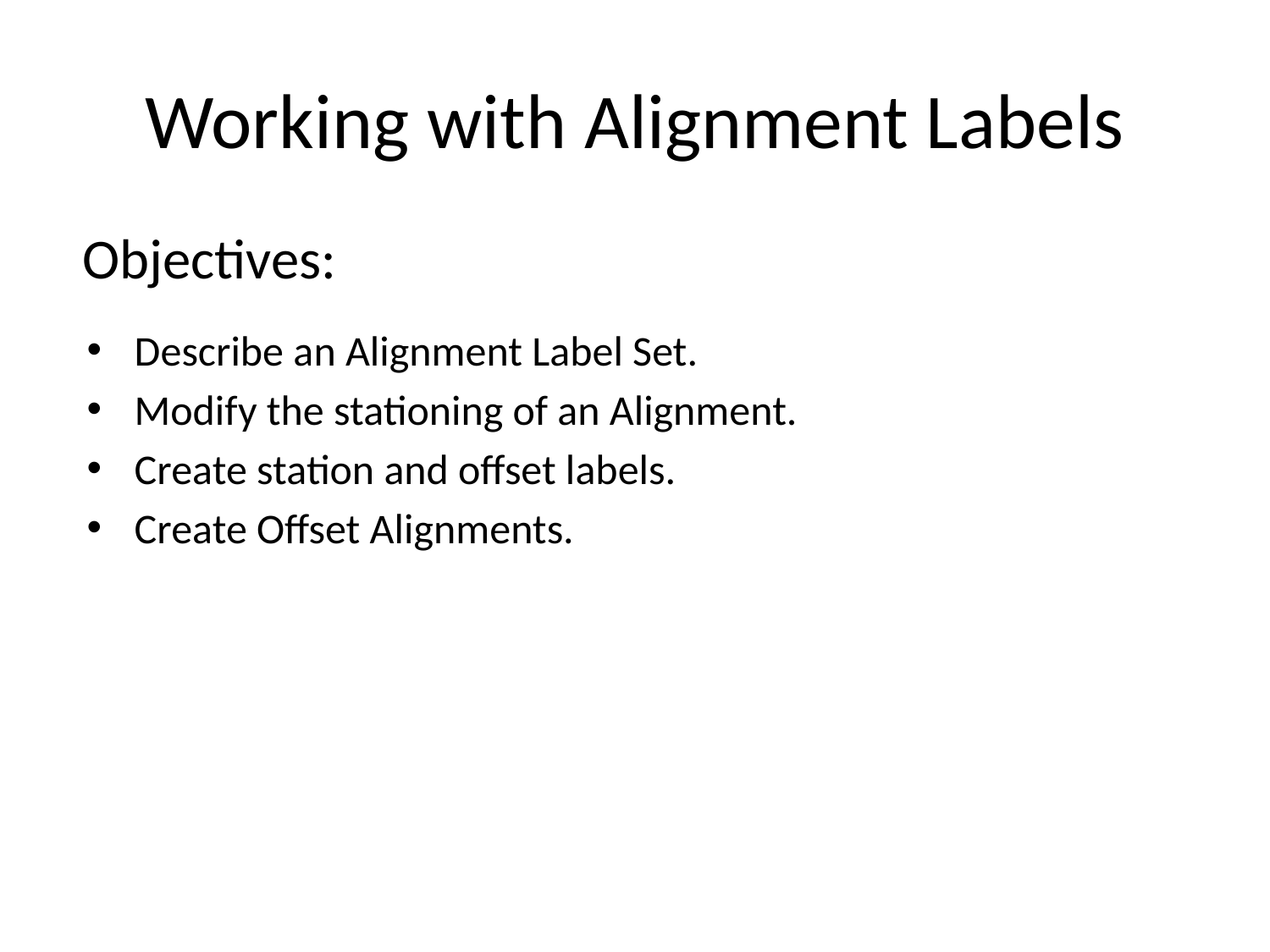

# Working with Alignment Labels
Objectives:
Describe an Alignment Label Set.
Modify the stationing of an Alignment.
Create station and offset labels.
Create Offset Alignments.